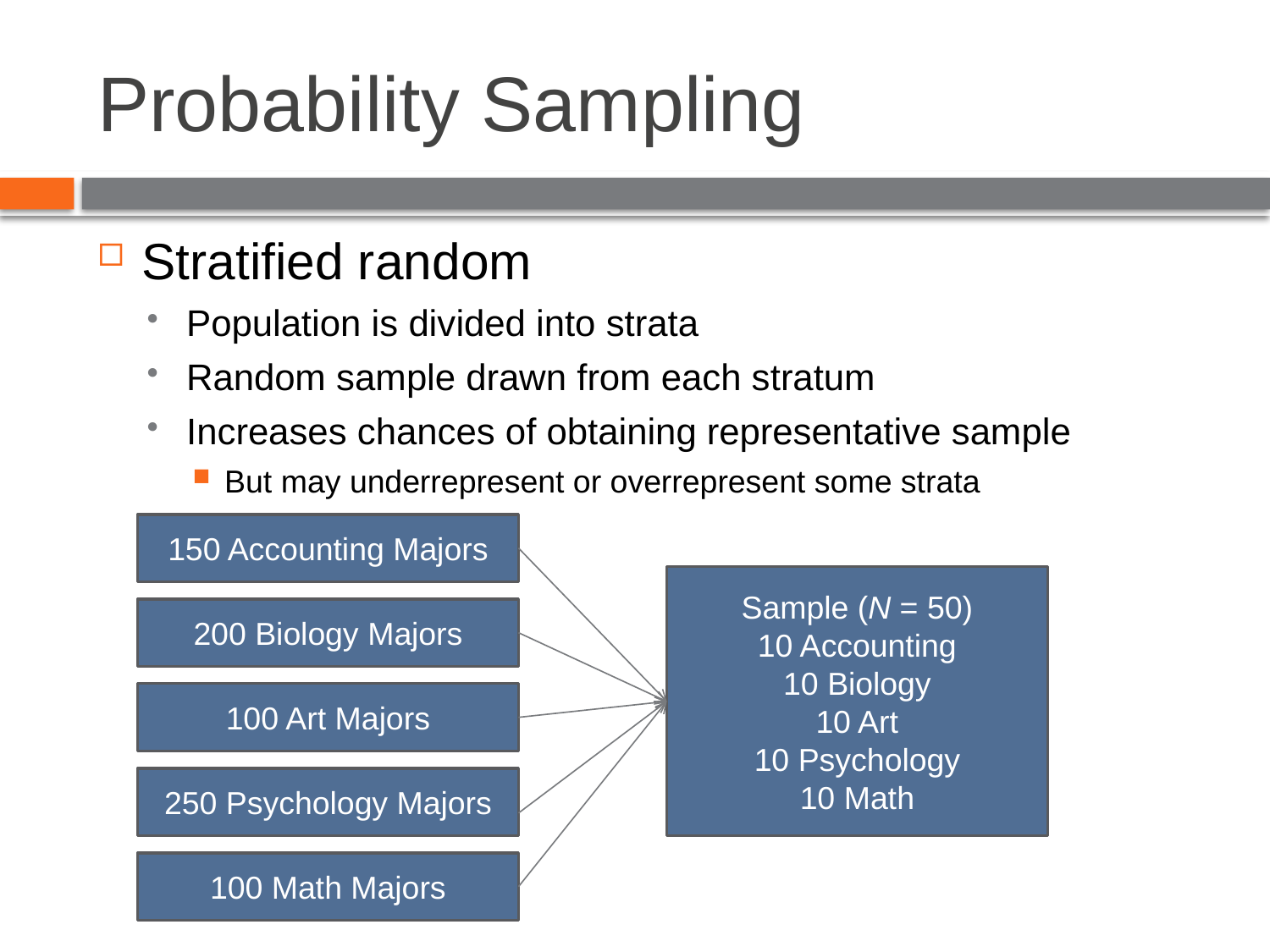

# Probability Sampling
Stratified random
Population is divided into strata
Random sample drawn from each stratum
Increases chances of obtaining representative sample
But may underrepresent or overrepresent some strata

150 Accounting Majors
Sample (N = 50)
10 Accounting
10 Biology
10 Art
10 Psychology
10 Math
200 Biology Majors
100 Art Majors
250 Psychology Majors
100 Math Majors